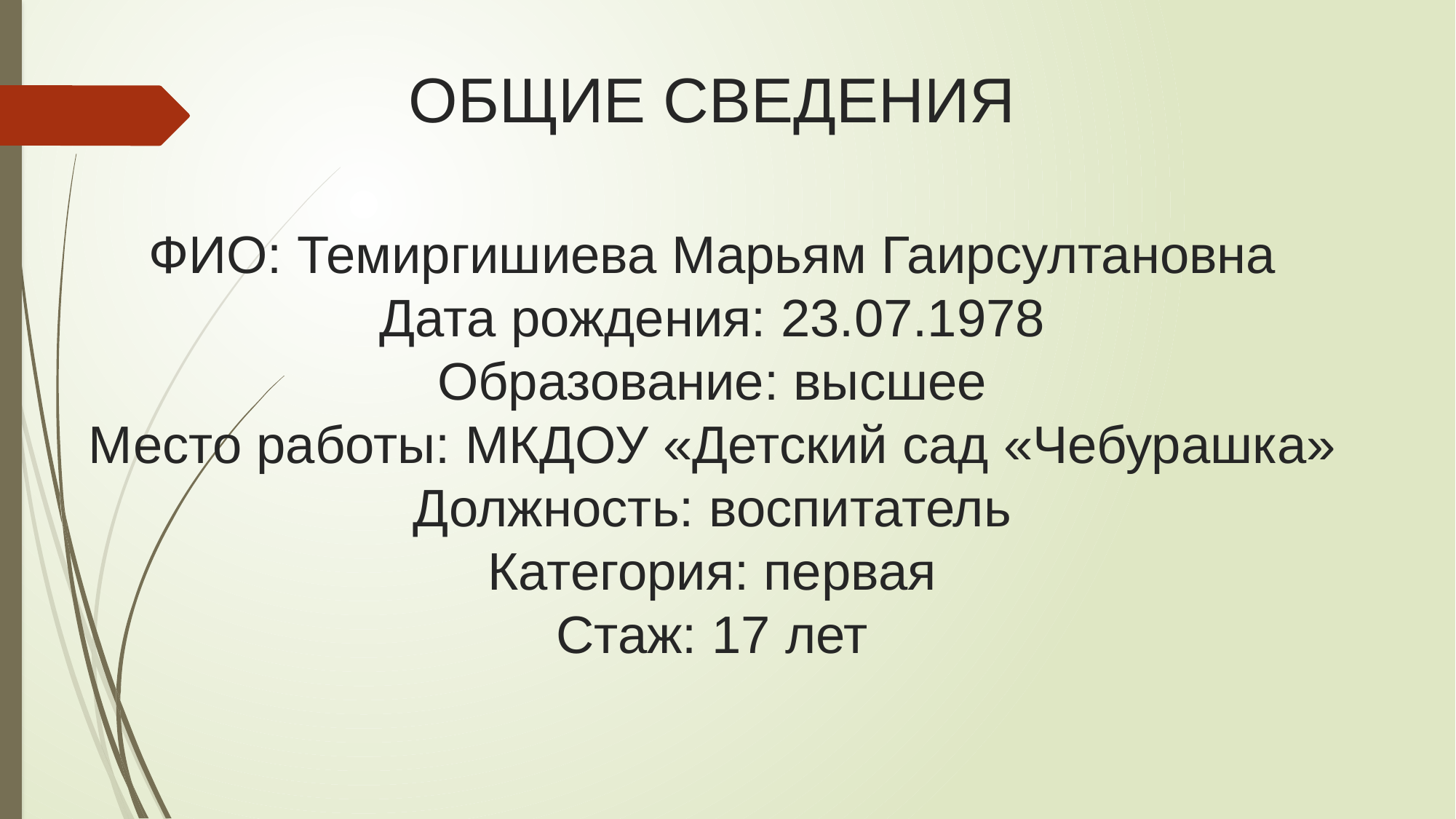

# ОБЩИЕ СВЕДЕНИЯ ФИО: Темиргишиева Марьям Гаирсултановна Дата рождения: 23.07.1978 Образование: высшее Место работы: МКДОУ «Детский сад «Чебурашка» Должность: воспитатель Категория: первая Стаж: 17 лет